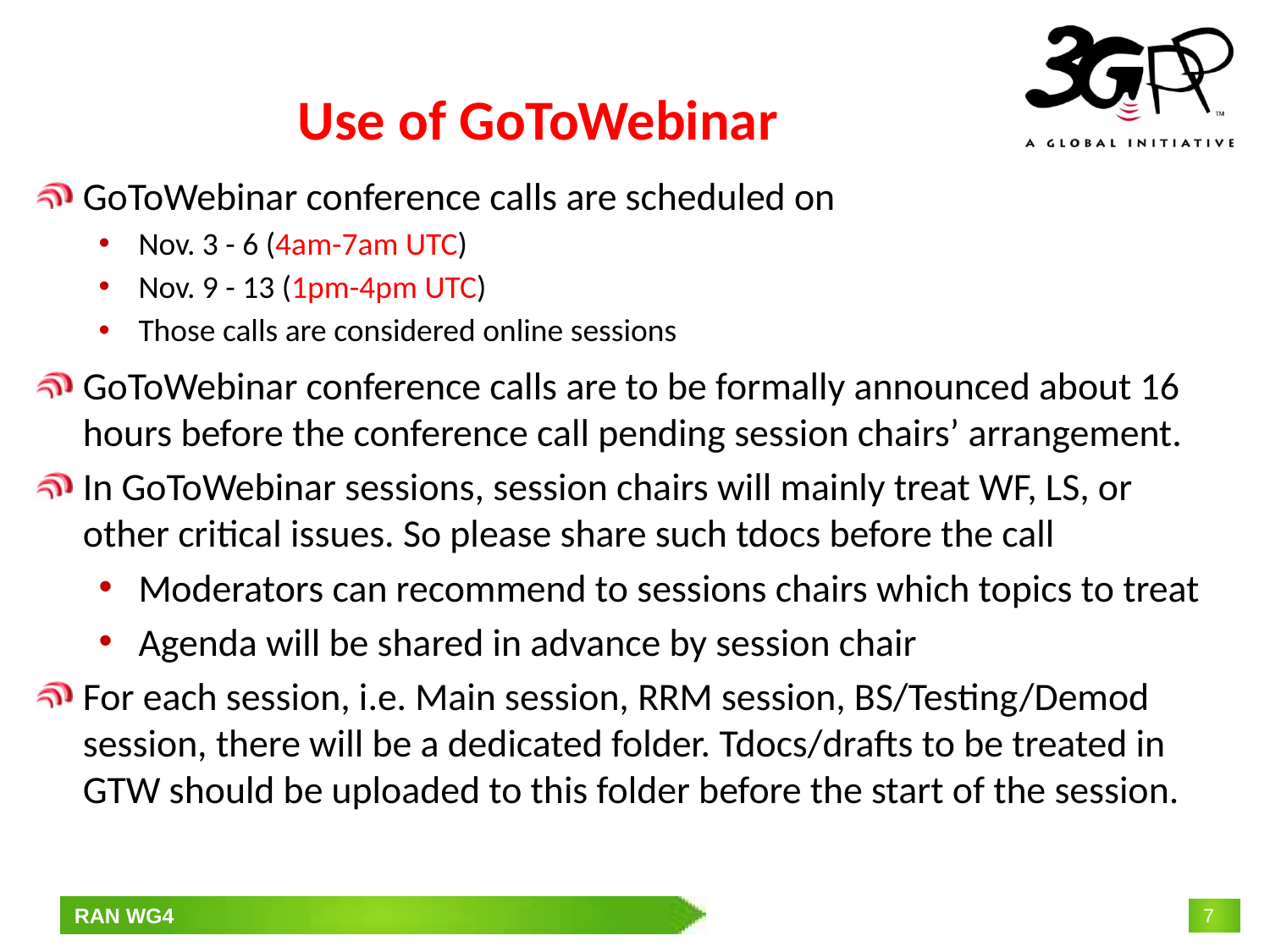

# Use of GoToWebinar
GoToWebinar conference calls are scheduled on
Nov. 3 - 6 (4am-7am UTC)
Nov. 9 - 13 (1pm-4pm UTC)
Those calls are considered online sessions
GoToWebinar conference calls are to be formally announced about 16 hours before the conference call pending session chairs’ arrangement.
In GoToWebinar sessions, session chairs will mainly treat WF, LS, or other critical issues. So please share such tdocs before the call
Moderators can recommend to sessions chairs which topics to treat
Agenda will be shared in advance by session chair
For each session, i.e. Main session, RRM session, BS/Testing/Demod session, there will be a dedicated folder. Tdocs/drafts to be treated in GTW should be uploaded to this folder before the start of the session.